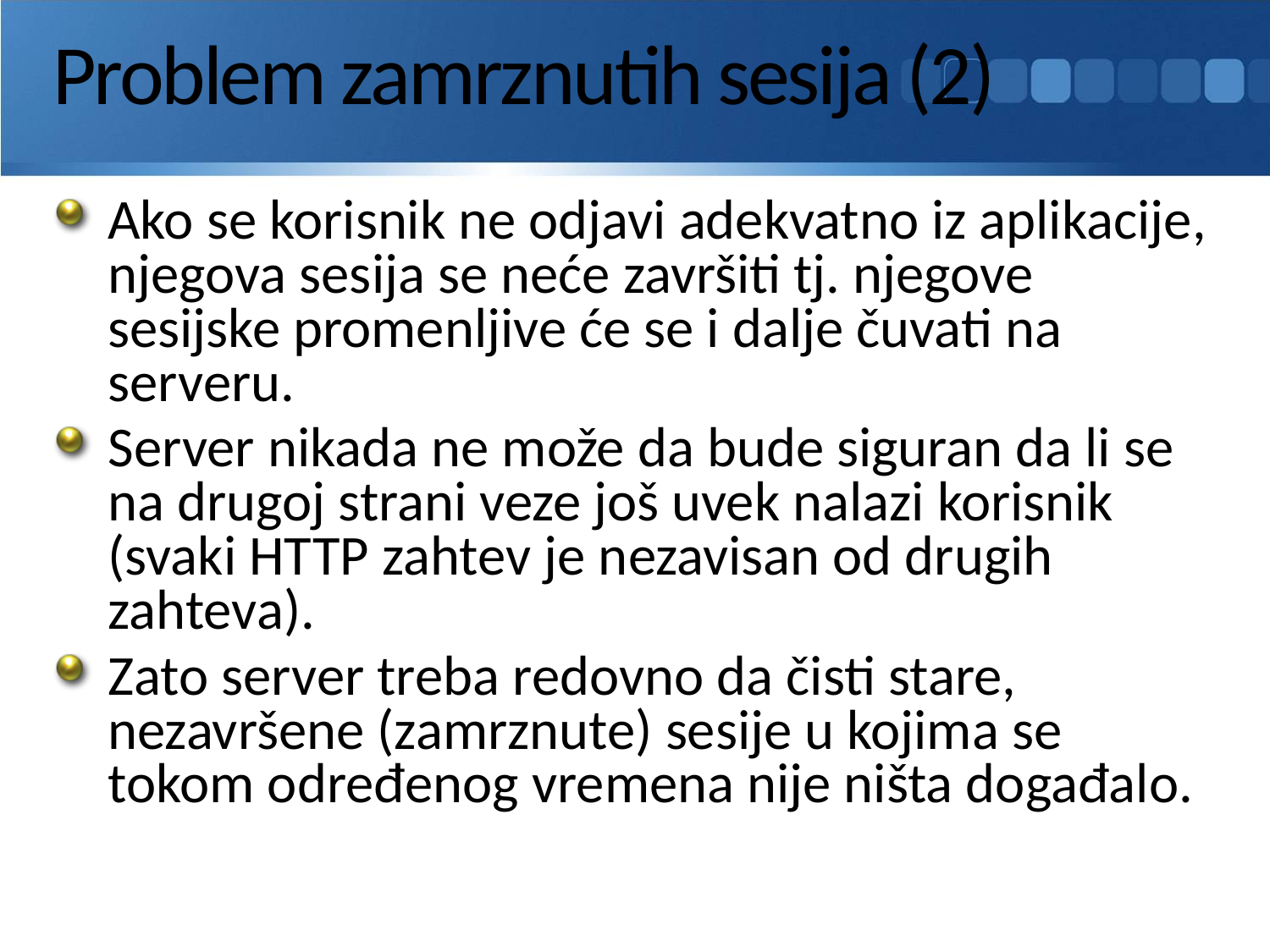

# Problem zamrznutih sesija (2)
Ako se korisnik ne odjavi adekvatno iz aplikacije, njegova sesija se neće završiti tj. njegove sesijske promenljive će se i dalje čuvati na serveru.
Server nikada ne može da bude siguran da li se na drugoj strani veze još uvek nalazi korisnik (svaki HTTP zahtev je nezavisan od drugih zahteva).
Zato server treba redovno da čisti stare, nezavršene (zamrznute) sesije u kojima se tokom određenog vremena nije ništa događalo.